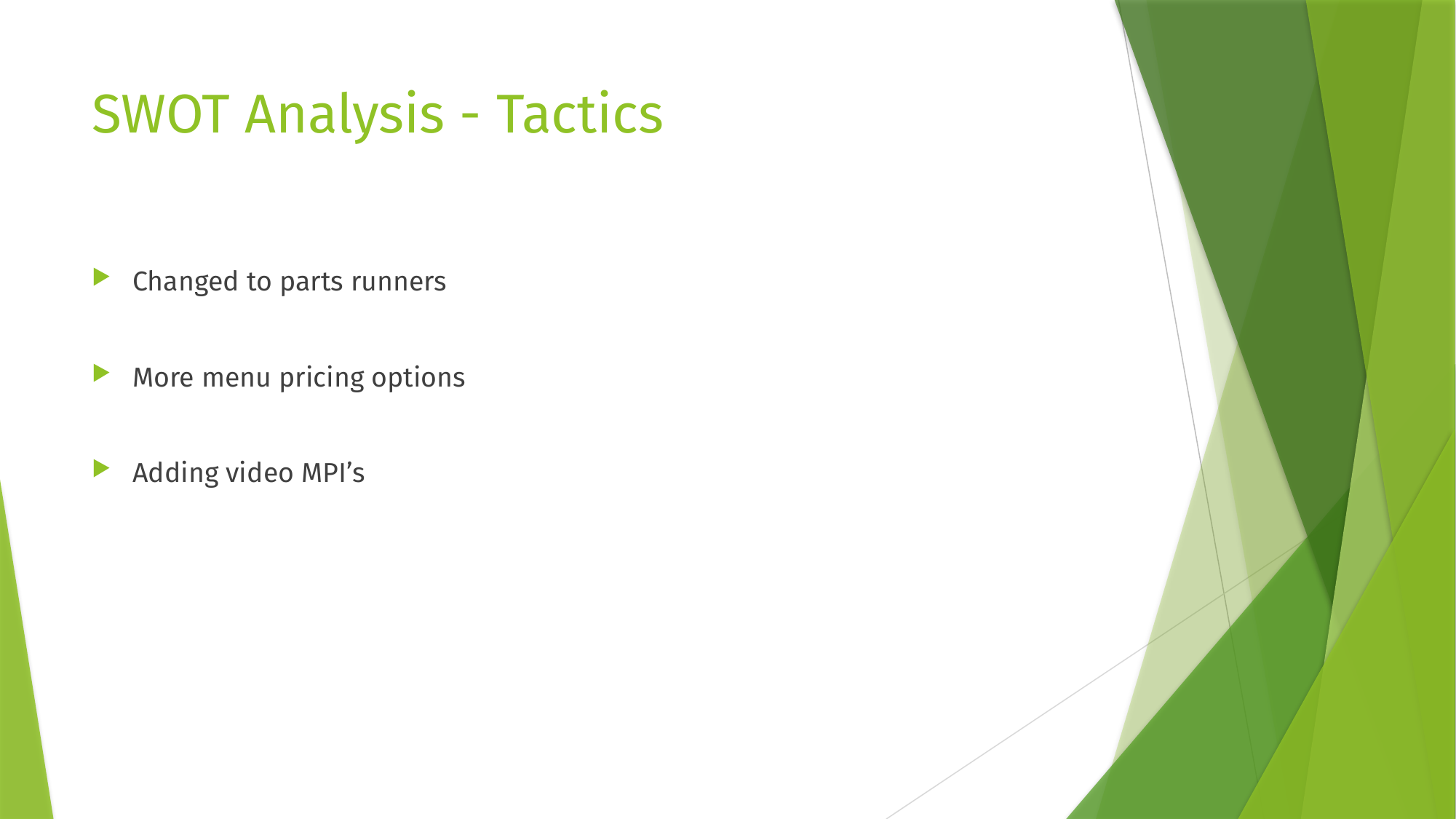

# SWOT Analysis - Tactics
Changed to parts runners

More menu pricing options

Adding video MPI’s